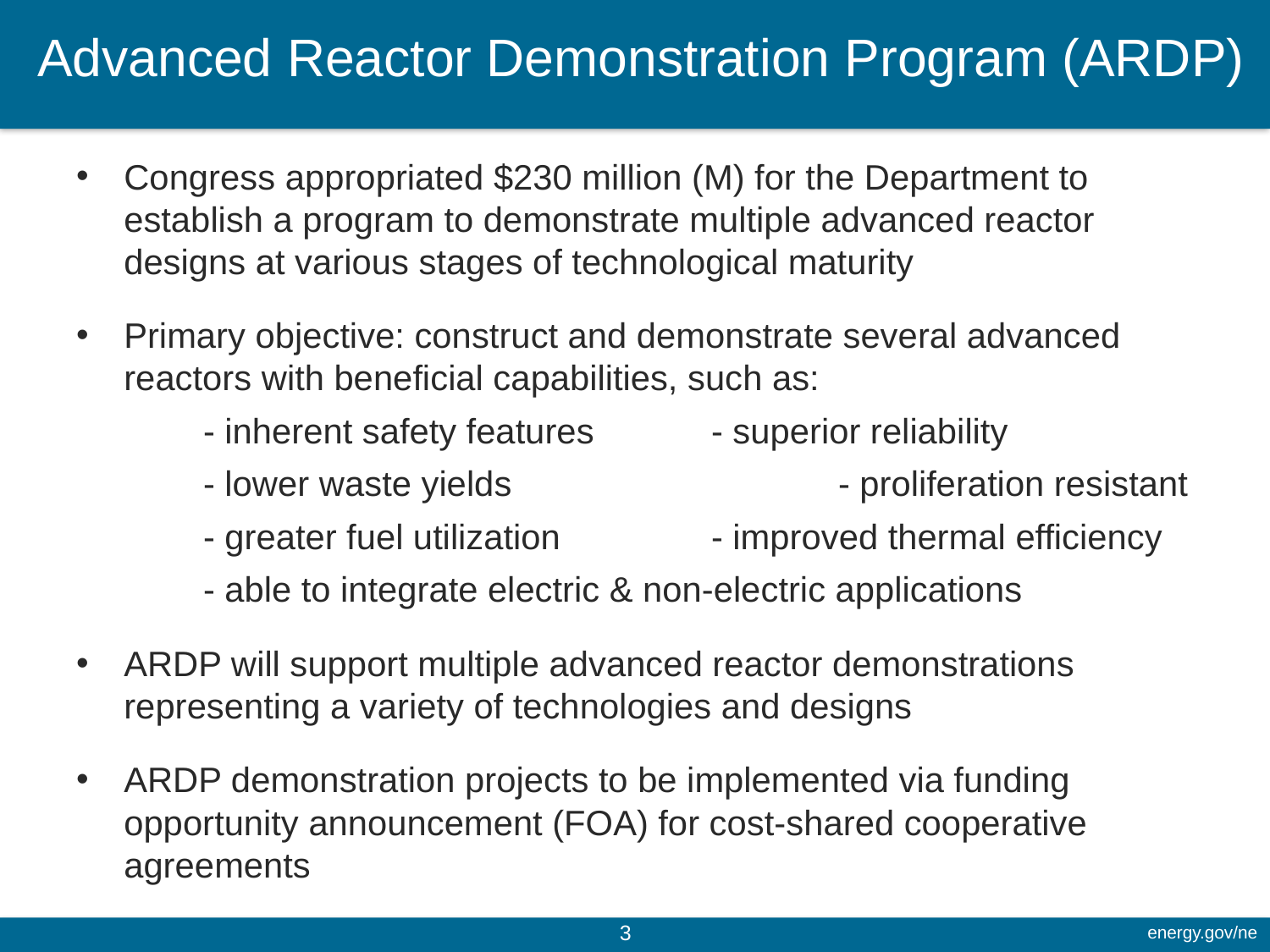

# Advanced Reactor Demonstration Program (ARDP)
Congress appropriated $230 million (M) for the Department to establish a program to demonstrate multiple advanced reactor designs at various stages of technological maturity
Primary objective: construct and demonstrate several advanced reactors with beneficial capabilities, such as:
	- inherent safety features	- superior reliability
	- lower waste yields			- proliferation resistant
	- greater fuel utilization		- improved thermal efficiency
	- able to integrate electric & non-electric applications
ARDP will support multiple advanced reactor demonstrations representing a variety of technologies and designs
ARDP demonstration projects to be implemented via funding opportunity announcement (FOA) for cost-shared cooperative agreements